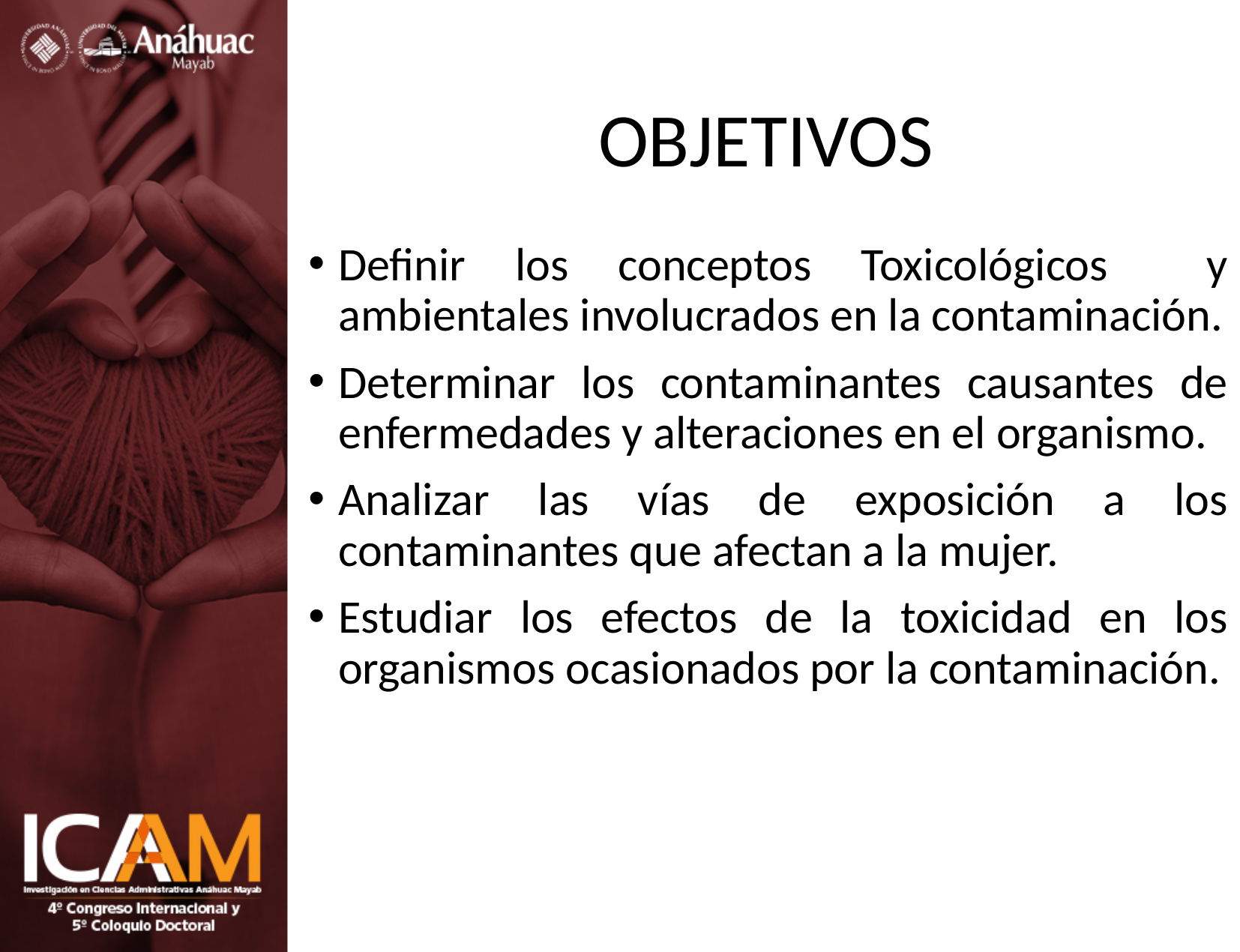

# OBJETIVOS
Definir los conceptos Toxicológicos  y ambientales involucrados en la contaminación.
Determinar los contaminantes causantes de enfermedades y alteraciones en el organismo.
Analizar las vías de exposición a los contaminantes que afectan a la mujer.
Estudiar los efectos de la toxicidad en los organismos ocasionados por la contaminación.